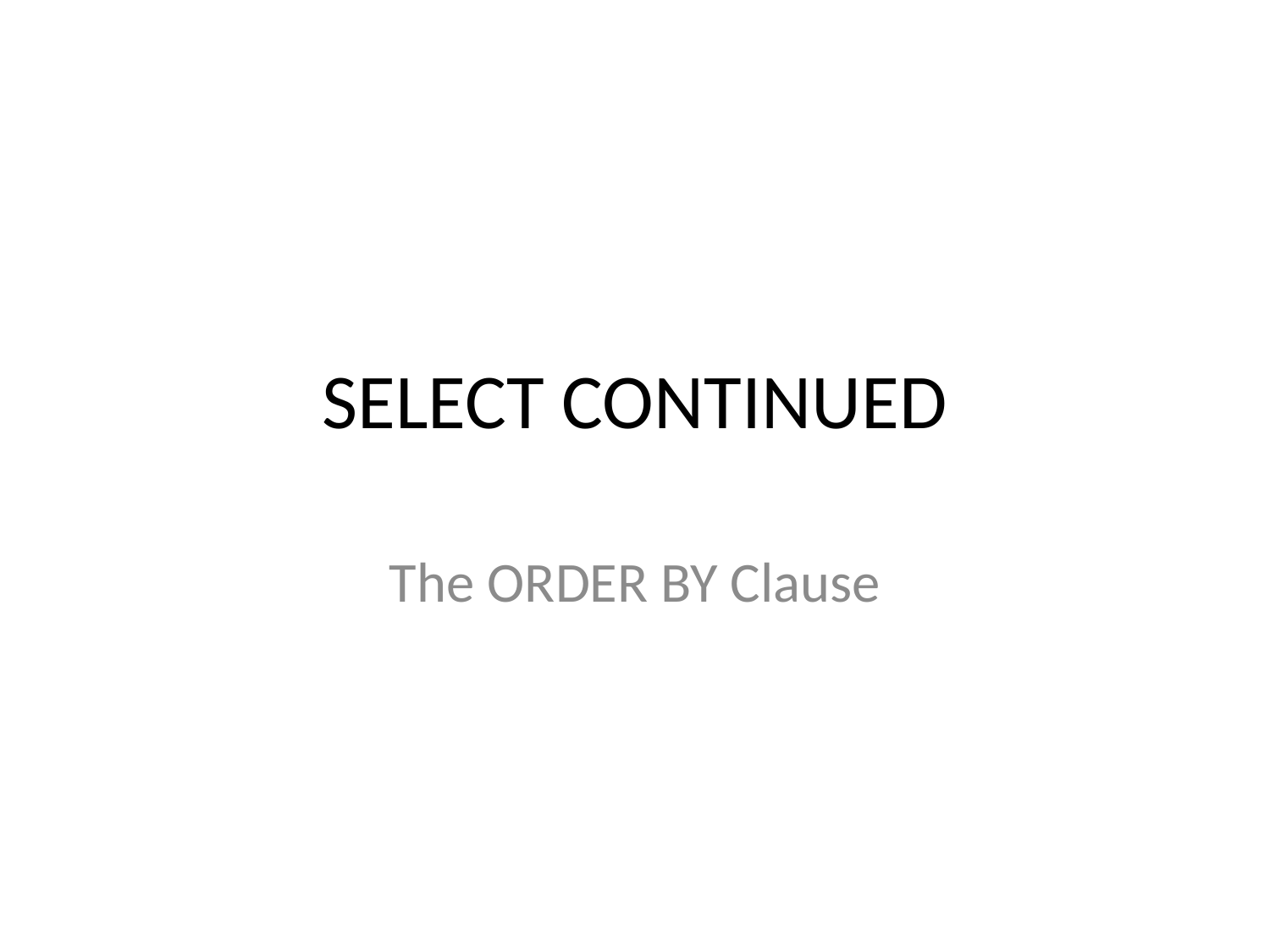

# SELECT CONTINUED
The ORDER BY Clause